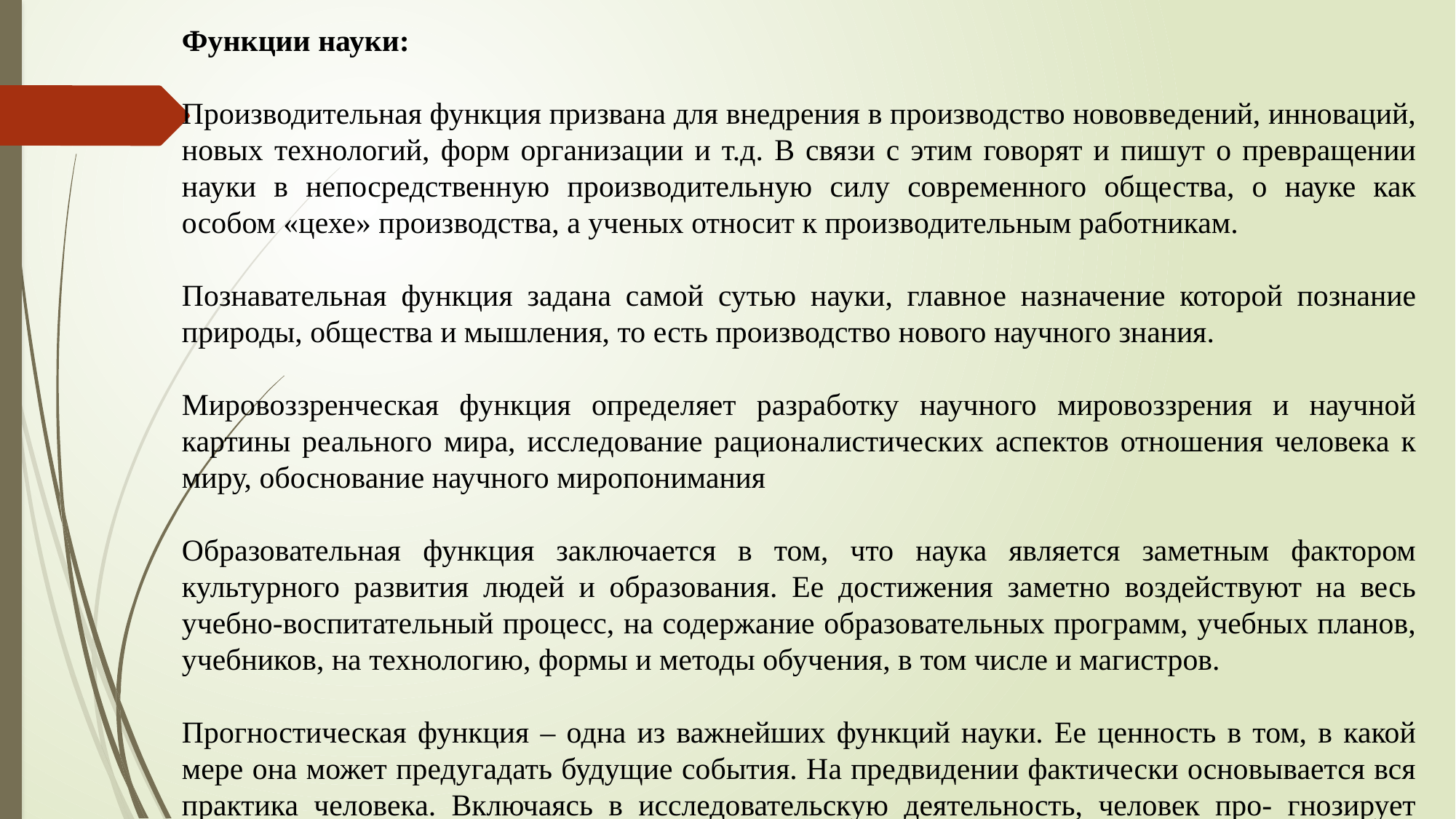

Функции науки:

Производительная функция призвана для внедрения в производство нововведений, инноваций, новых технологий, форм организации и т.д. В связи с этим говорят и пишут о превращении науки в непосредственную производительную силу современного общества, о науке как особом «цехе» производства, а ученых относит к производительным работникам.

Познавательная функция задана самой сутью науки, главное назначение которой познание природы, общества и мышления, то есть производство нового научного знания.

Мировоззренческая функция определяет разработку научного мировоззрения и научной картины реального мира, исследование рационалистических аспектов отношения человека к миру, обоснование научного миропонимания

Образовательная функция заключается в том, что наука является заметным фактором культурного развития людей и образования. Ее достижения заметно воздействуют на весь учебно-воспитательный процесс, на содержание образовательных программ, учебных планов, учебников, на технологию, формы и методы обучения, в том числе и магистров.

Прогностическая функция – одна из важнейших функций науки. Ее ценность в том, в какой мере она может предугадать будущие события. На предвидении фактически основывается вся практика человека. Включаясь в исследовательскую деятельность, человек про- гнозирует (предвидит) получение некоторых вполне определенных результатов